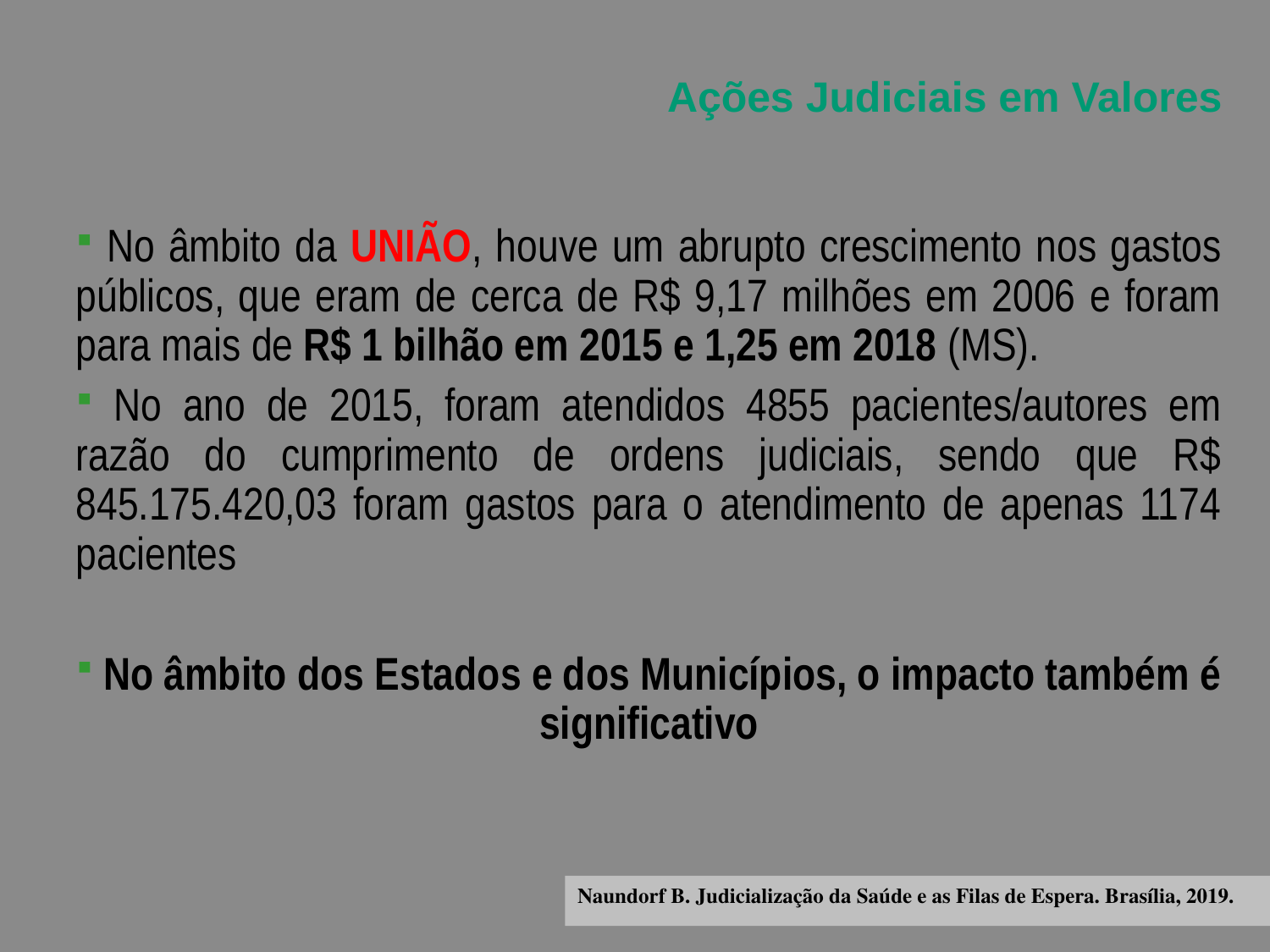

# Ações Judiciais em Valores
 No âmbito da UNIÃO, houve um abrupto crescimento nos gastos públicos, que eram de cerca de R$ 9,17 milhões em 2006 e foram para mais de R$ 1 bilhão em 2015 e 1,25 em 2018 (MS).
 No ano de 2015, foram atendidos 4855 pacientes/autores em razão do cumprimento de ordens judiciais, sendo que R$ 845.175.420,03 foram gastos para o atendimento de apenas 1174 pacientes

 No âmbito dos Estados e dos Municípios, o impacto também é significativo